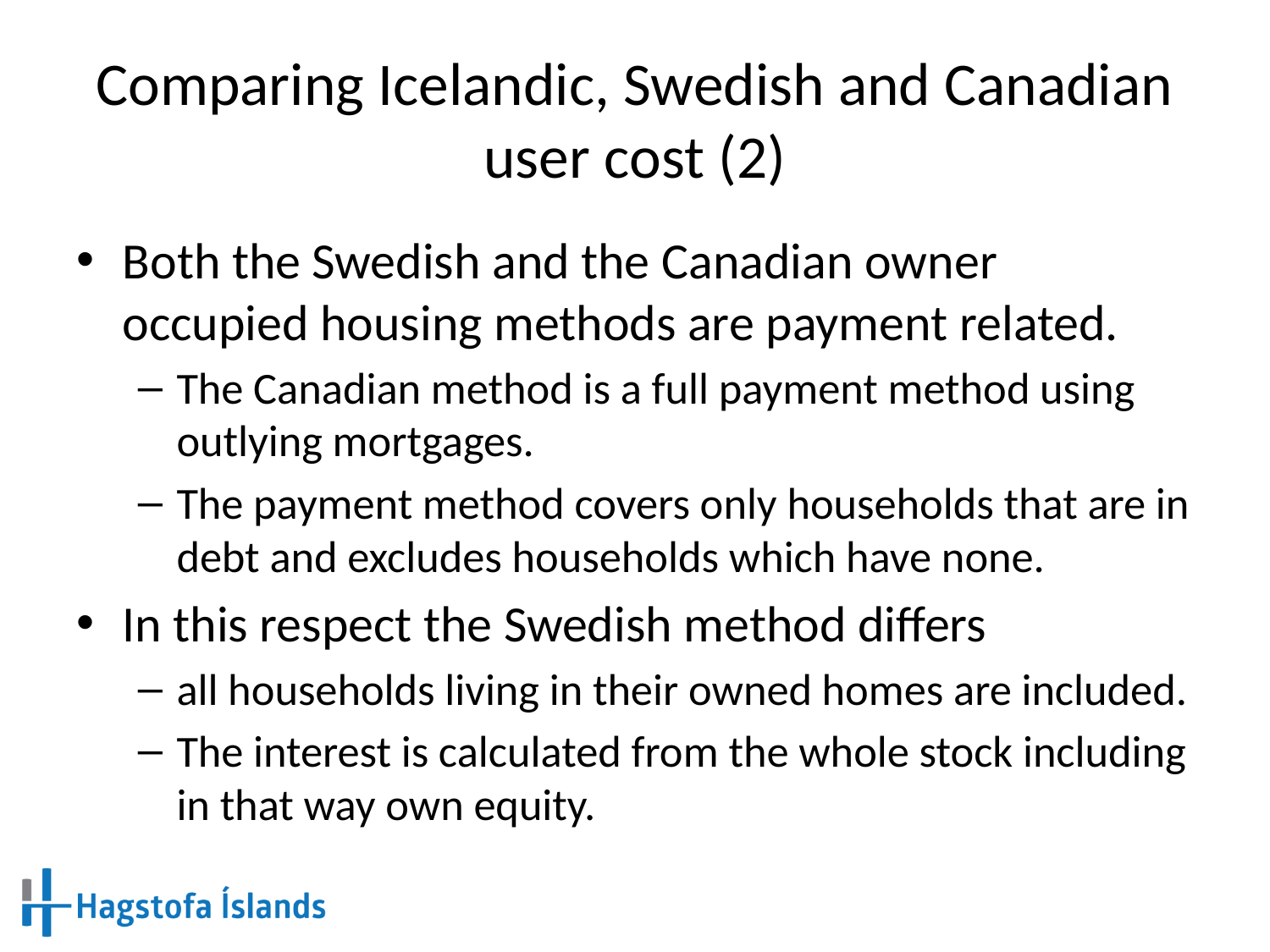

# Comparing Icelandic, Swedish and Canadian user cost (2)
Both the Swedish and the Canadian owner occupied housing methods are payment related.
The Canadian method is a full payment method using outlying mortgages.
The payment method covers only households that are in debt and excludes households which have none.
In this respect the Swedish method differs
all households living in their owned homes are included.
The interest is calculated from the whole stock including in that way own equity.